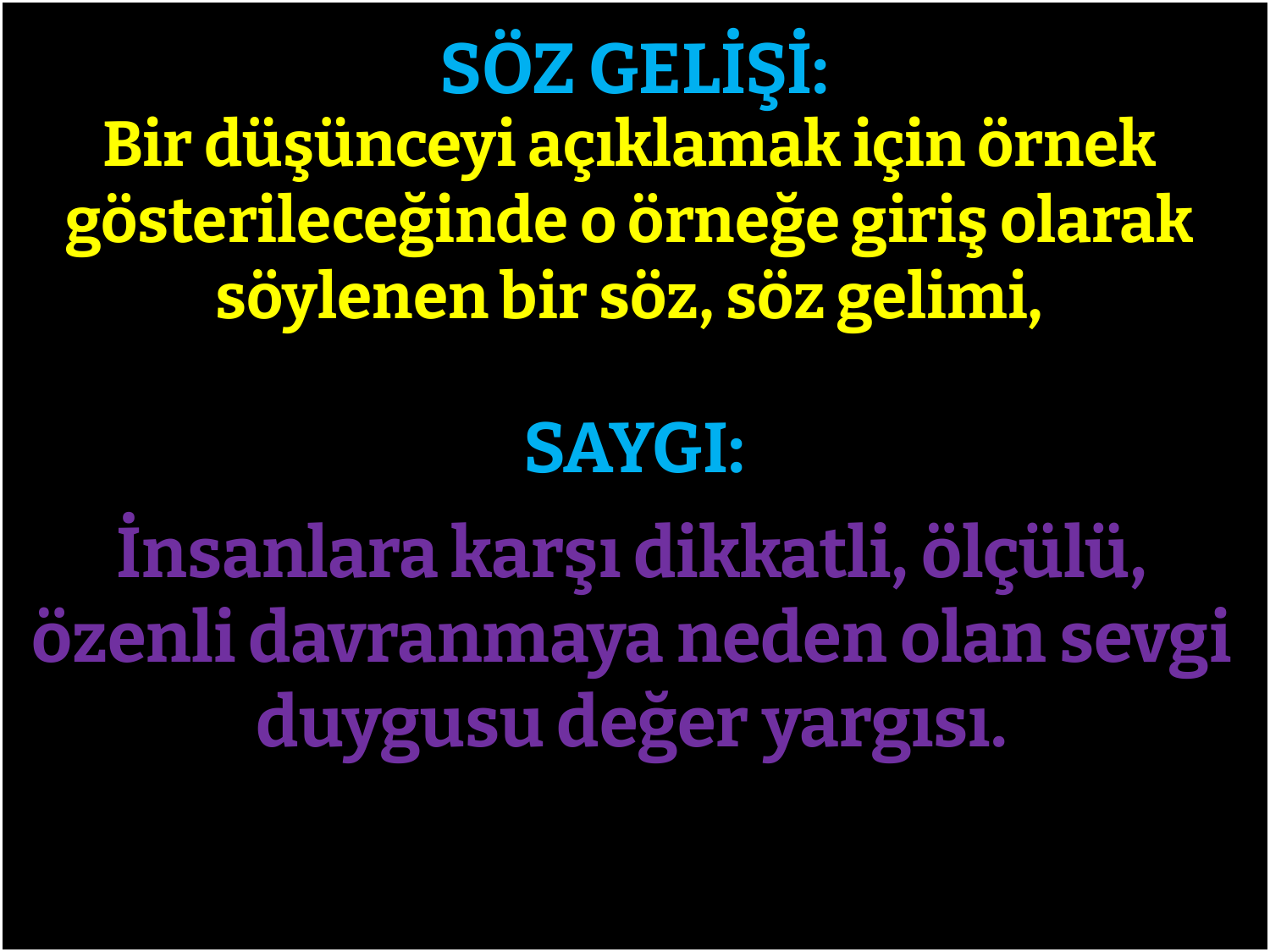

SÖZ GELİŞİ:
Bir düşünceyi açıklamak için örnek gösterileceğinde o örneğe giriş olarak söylenen bir söz, söz gelimi,
#
SAYGI:
İnsanlara karşı dikkatli, ölçülü, özenli davranmaya neden olan sevgi duygusu değer yargısı.